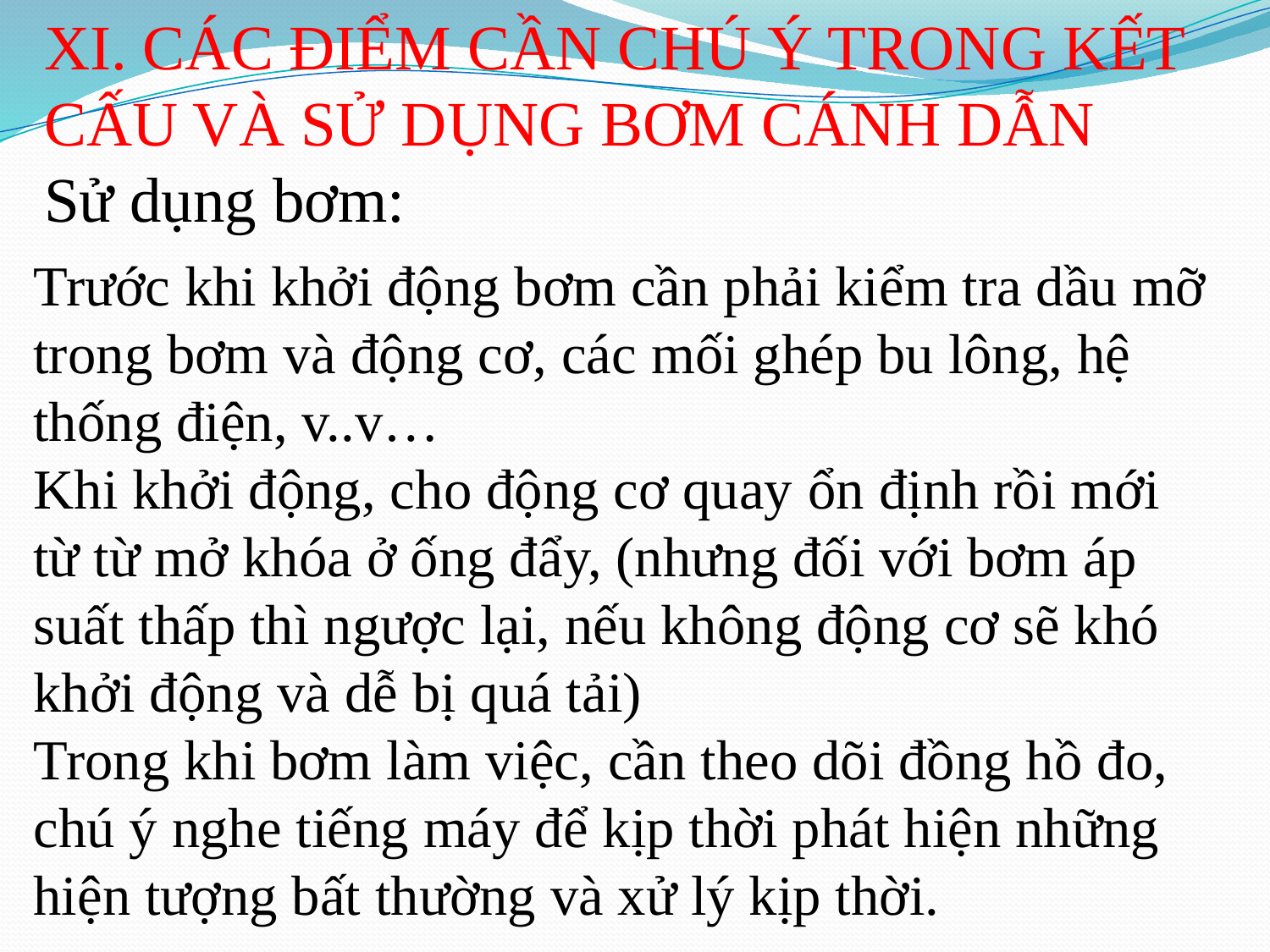

XI. CÁC ĐIỂM CẦN CHÚ Ý TRONG KẾT CẤU VÀ SỬ DỤNG BƠM CÁNH DẪN
Sử dụng bơm:
Trước khi khởi động bơm cần phải kiểm tra dầu mỡ trong bơm và động cơ, các mối ghép bu lông, hệ thống điện, v..v…
Khi khởi động, cho động cơ quay ổn định rồi mới từ từ mở khóa ở ống đẩy, (nhưng đối với bơm áp suất thấp thì ngược lại, nếu không động cơ sẽ khó khởi động và dễ bị quá tải)
Trong khi bơm làm việc, cần theo dõi đồng hồ đo, chú ý nghe tiếng máy để kịp thời phát hiện những hiện tượng bất thường và xử lý kịp thời.